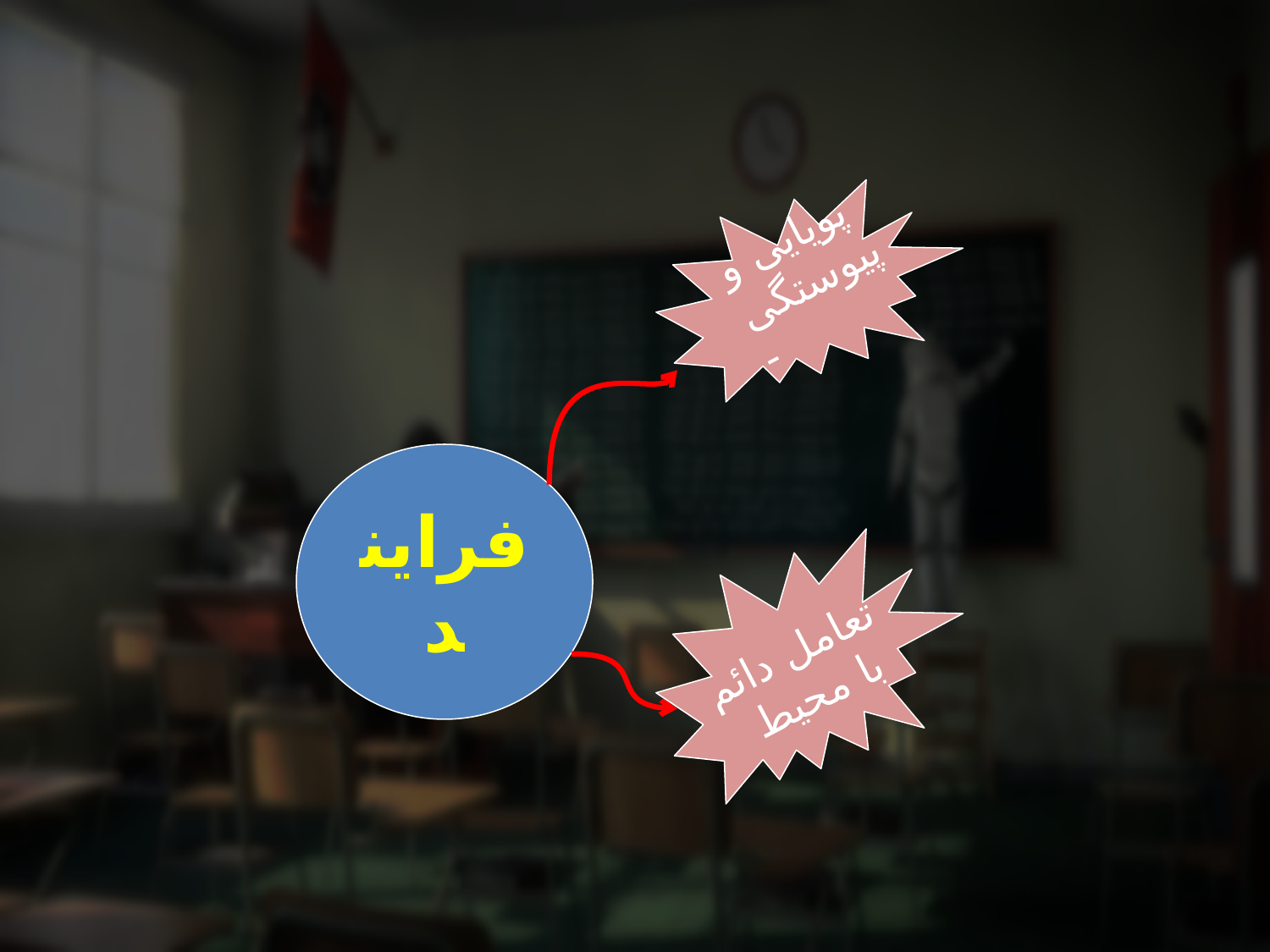

پویایی و پیوستگی-
فرایند

تعامل دائم
 با محیط